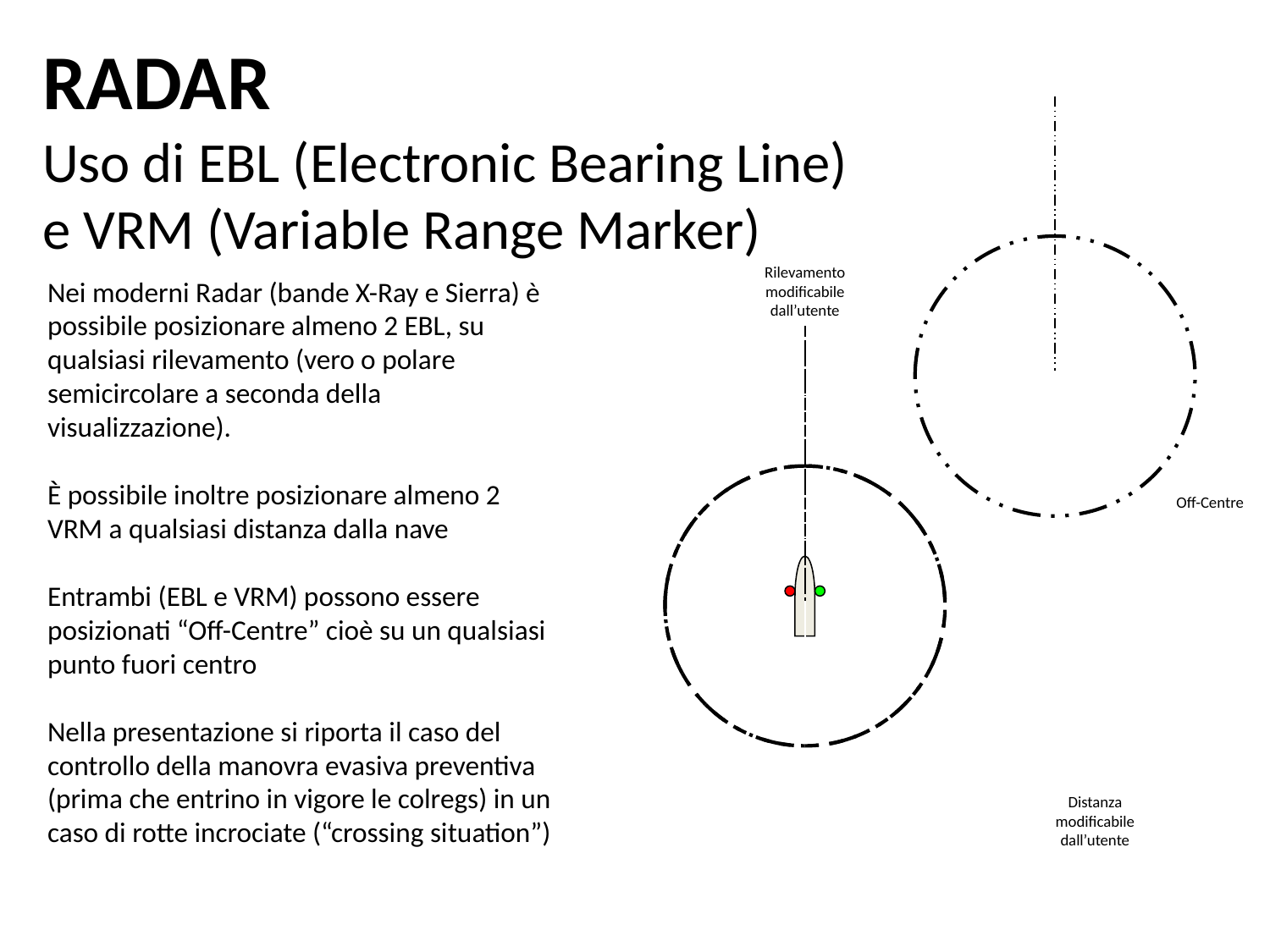

RADAR
Uso di EBL (Electronic Bearing Line)
e VRM (Variable Range Marker)

Rilevamento modificabile dall’utente
Nei moderni Radar (bande X-Ray e Sierra) è possibile posizionare almeno 2 EBL, su qualsiasi rilevamento (vero o polare semicircolare a seconda della visualizzazione).

È possibile inoltre posizionare almeno 2 VRM a qualsiasi distanza dalla nave

Entrambi (EBL e VRM) possono essere posizionati “Off-Centre” cioè su un qualsiasi punto fuori centro

Nella presentazione si riporta il caso del controllo della manovra evasiva preventiva (prima che entrino in vigore le colregs) in un caso di rotte incrociate (“crossing situation”)

Off-Centre

Distanza modificabile dall’utente